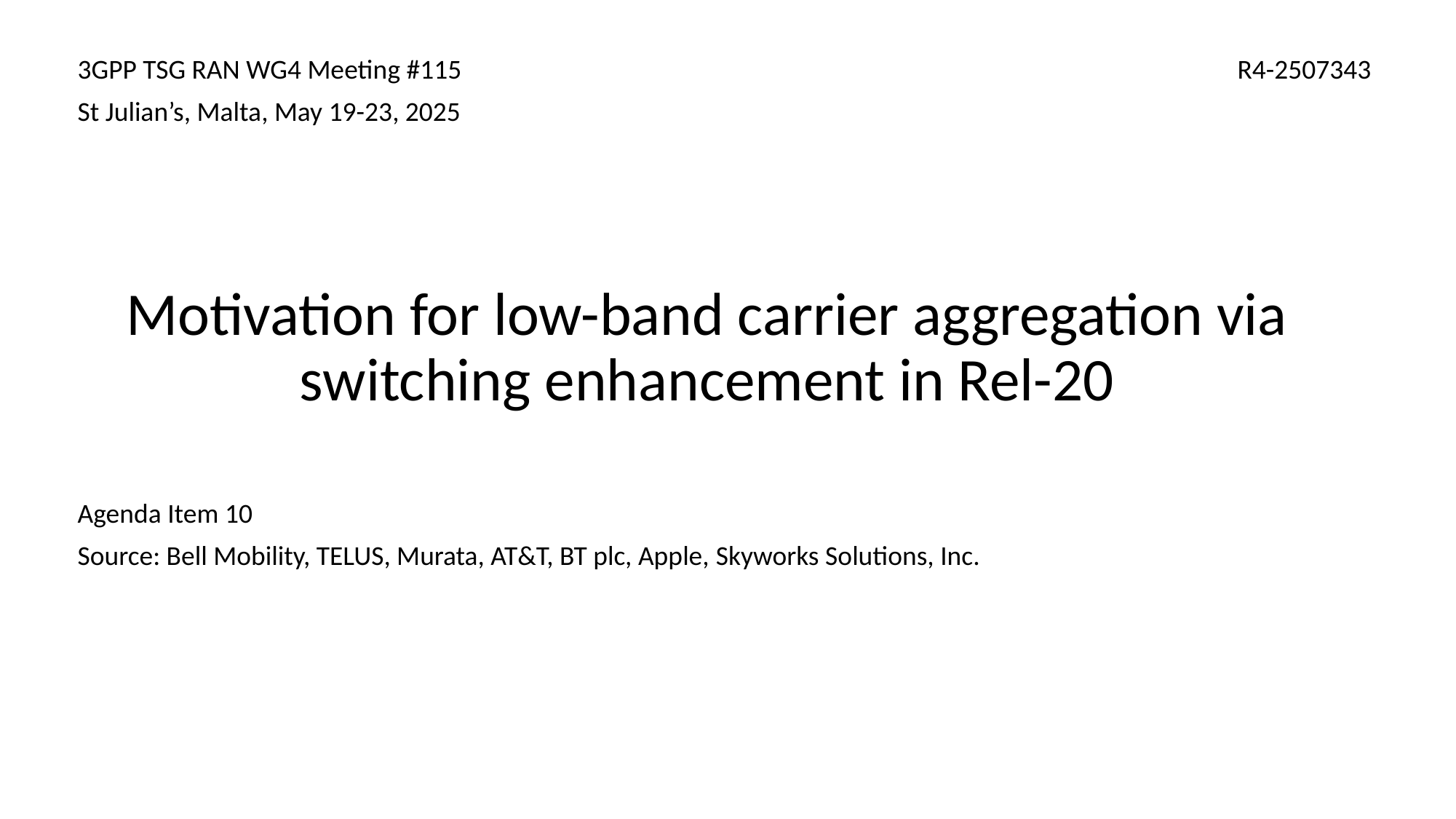

3GPP TSG RAN WG4 Meeting #115
St Julian’s, Malta, May 19-23, 2025
R4-2507343
# Motivation for low-band carrier aggregation via switching enhancement in Rel-20
Agenda Item 10
Source: Bell Mobility, TELUS, Murata, AT&T, BT plc, Apple, Skyworks Solutions, Inc.